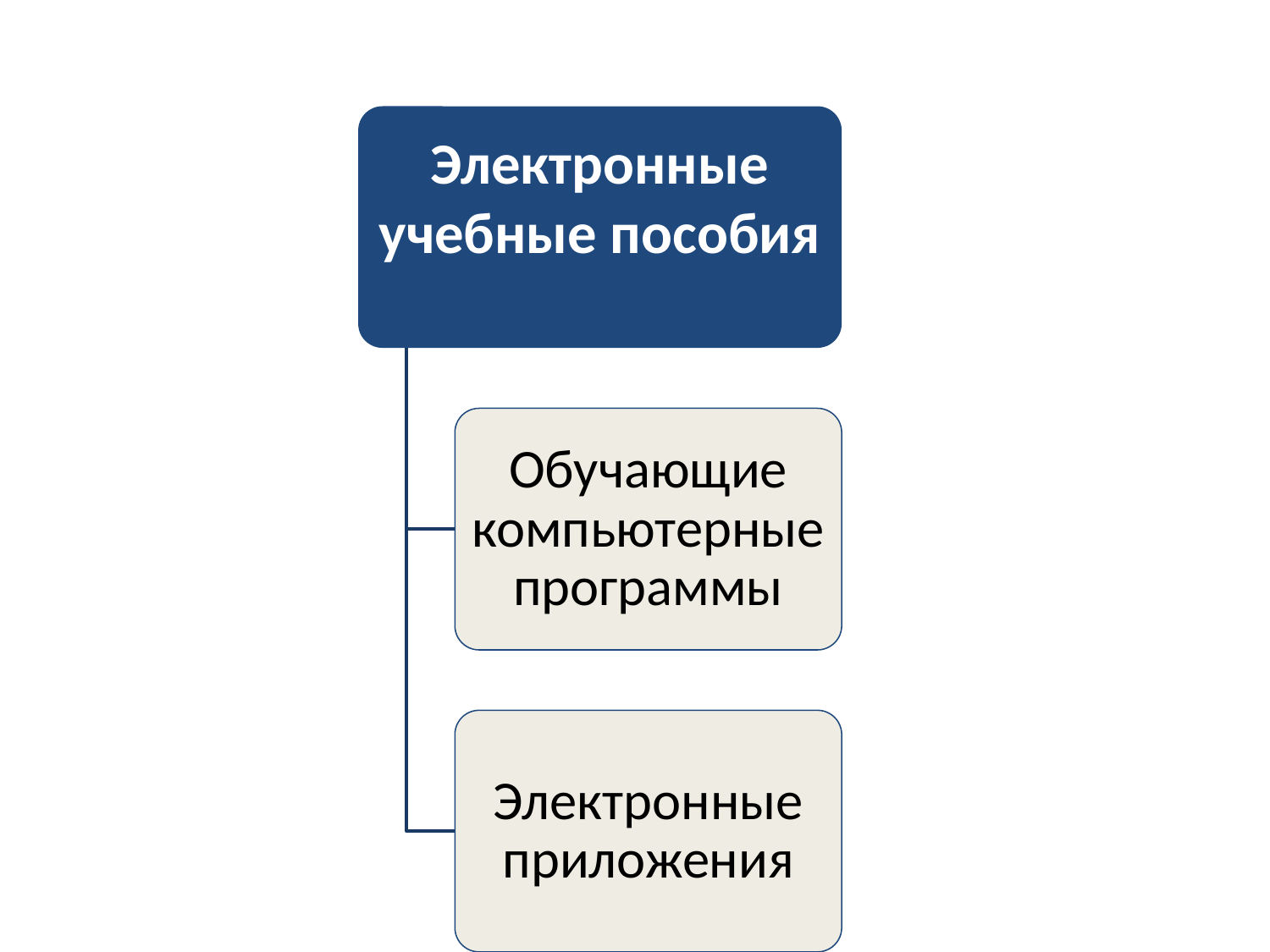

Электронные учебные пособия

Обучающие компьютерные программы
Электронные приложения